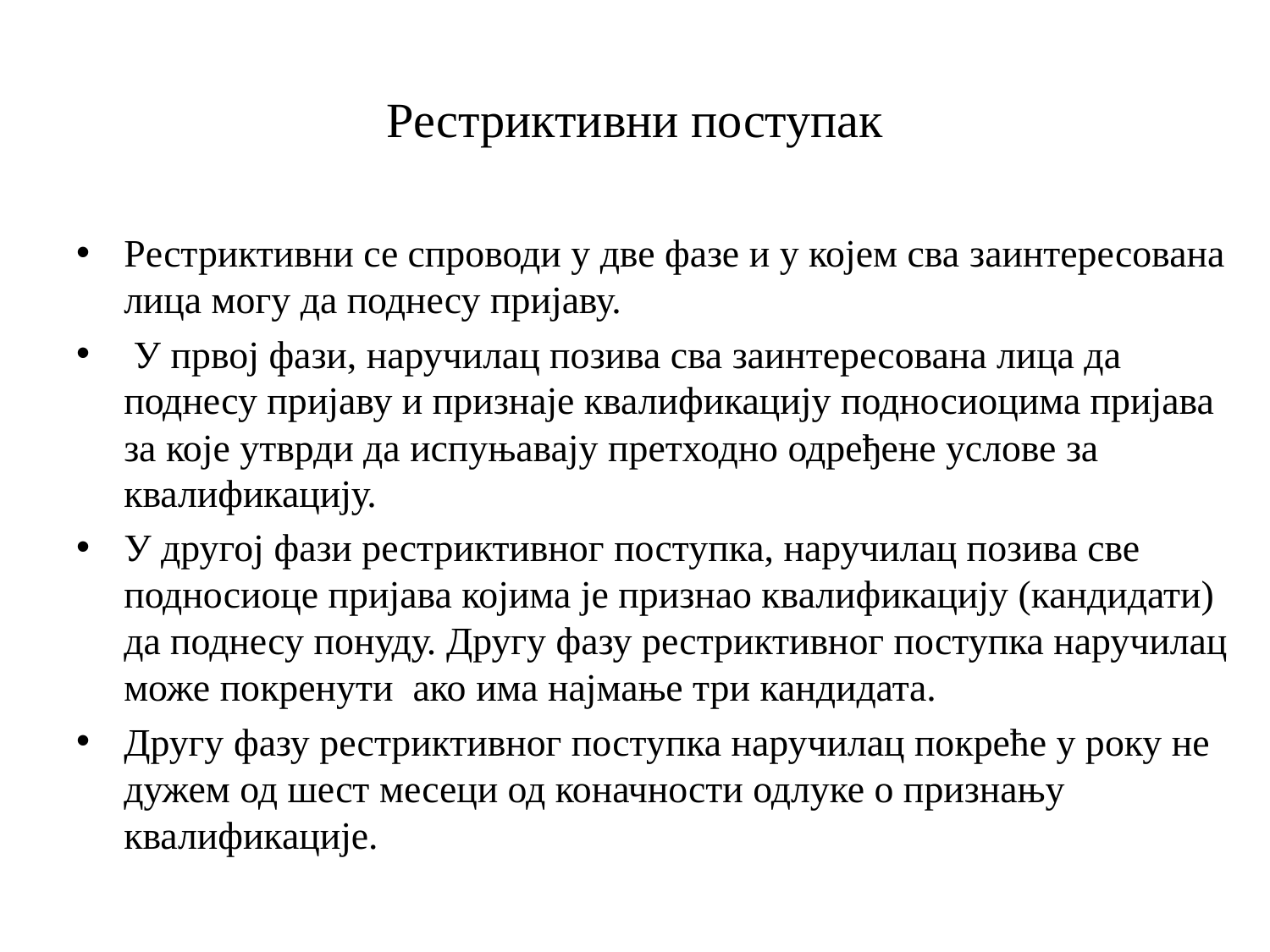

# Рестриктивни поступак
Рестриктивни се спроводи у две фазе и у којем сва заинтересована лица могу да поднесу пријаву.
 У првој фази, наручилац позива сва заинтересована лица да поднесу пријаву и признаје квалификацију подносиоцима пријава за које утврди да испуњавају претходно одређене услове за квалификацију.
У другој фази рестриктивног поступка, наручилац позива све подносиоце пријава којима је признао квалификацију (кандидати) да поднесу понуду. Другу фазу рестриктивног поступка наручилац може покренути  ако има најмање три кандидата.
Другу фазу рестриктивног поступка наручилац покреће у року не дужем од шест месеци од коначности одлуке о признању квалификације.